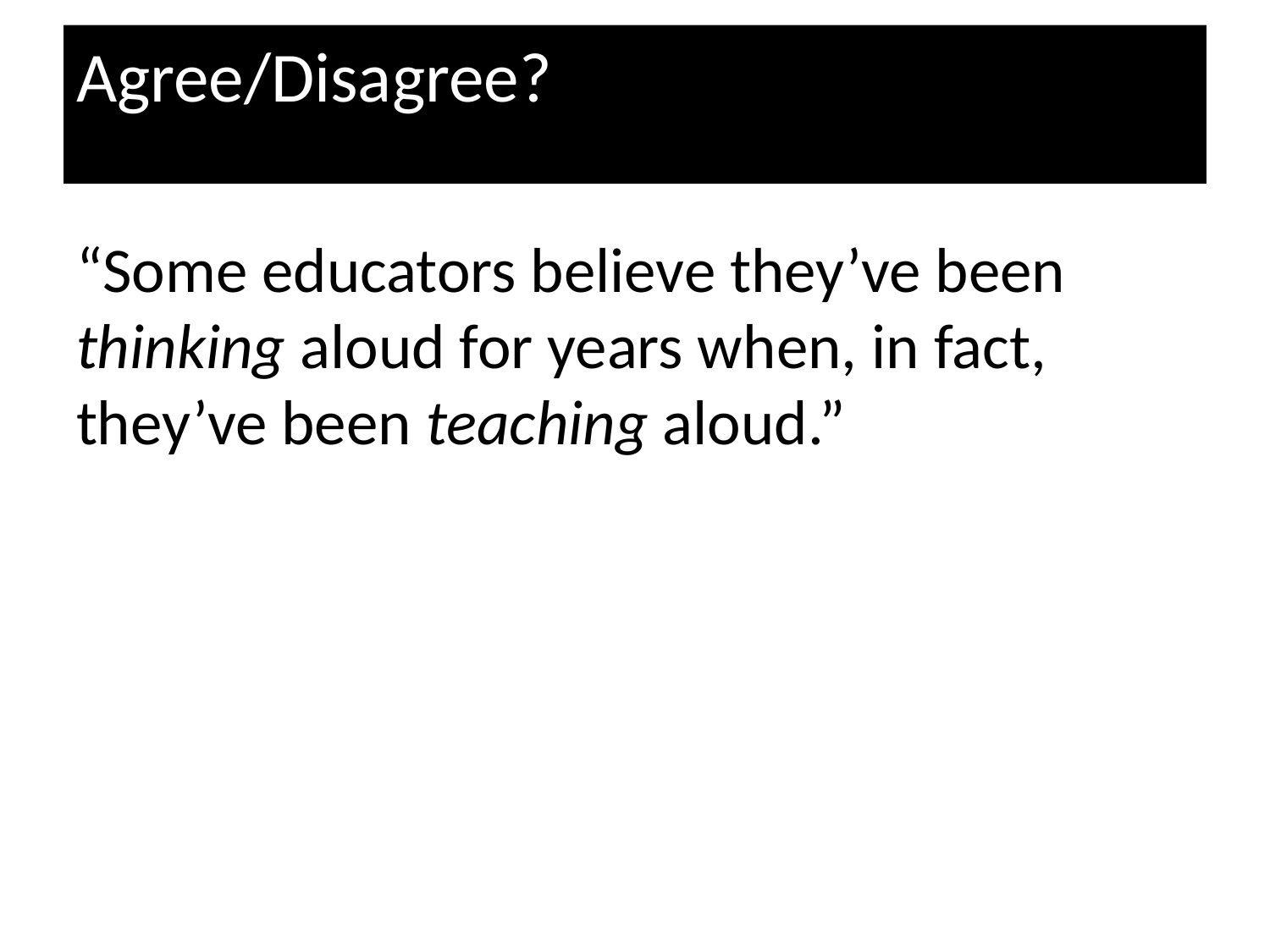

# Agree/Disagree?
“Some educators believe they’ve been thinking aloud for years when, in fact, they’ve been teaching aloud.”